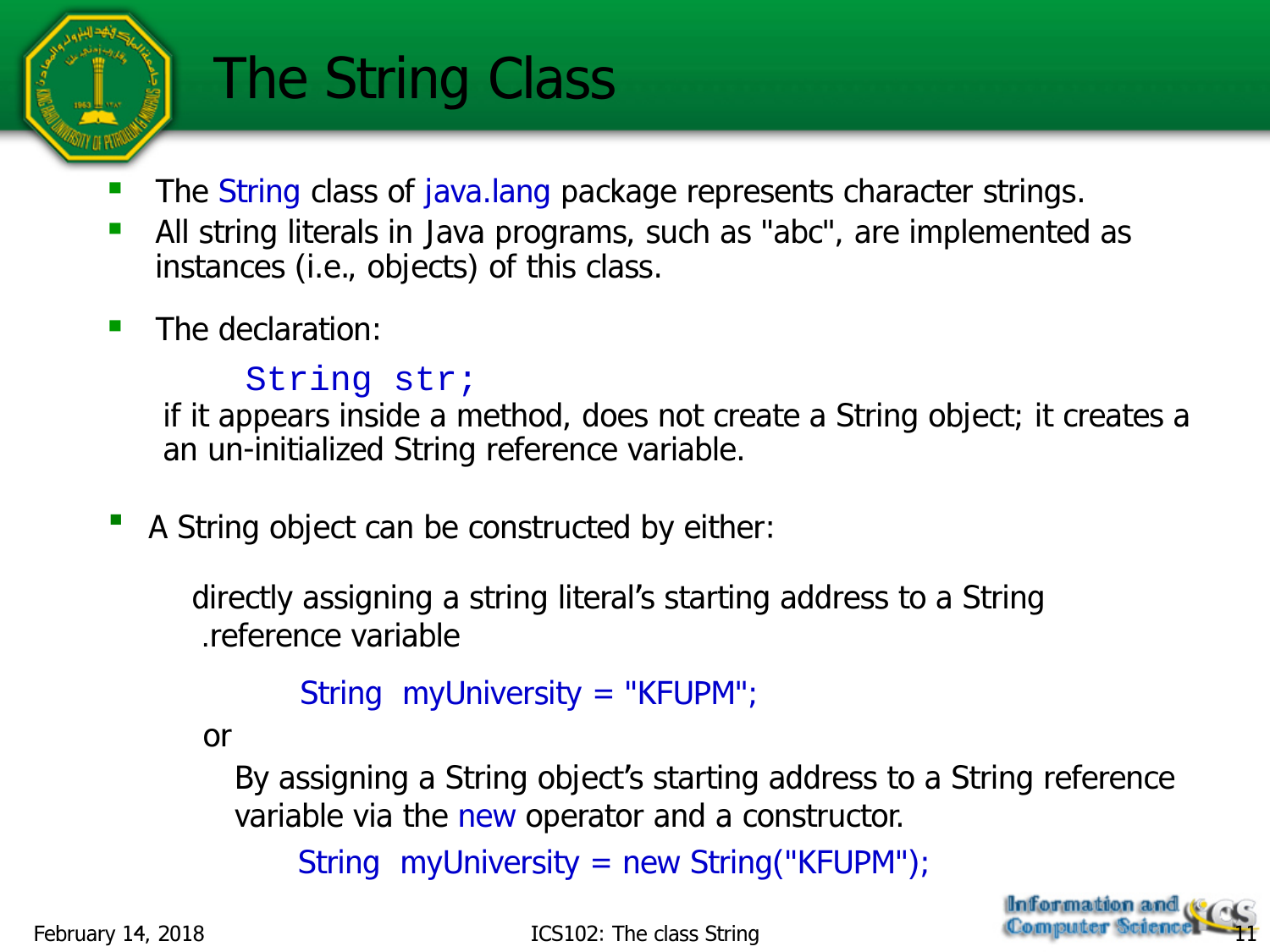

The String Class
The String class of java.lang package represents character strings.
All string literals in Java programs, such as "abc", are implemented as instances (i.e., objects) of this class.

The declaration:

if it appears inside a method, does not create a String object; it creates a an un-initialized String reference variable.

String str;
 A String object can be constructed by either:
directly assigning a string literal’s starting address to a String reference variable.
String  myUniversity = "KFUPM";
or
By assigning a String object’s starting address to a String reference variable via the new operator and a constructor.
String  myUniversity = new String("KFUPM");
February 14, 2018
ICS102: The class String
11